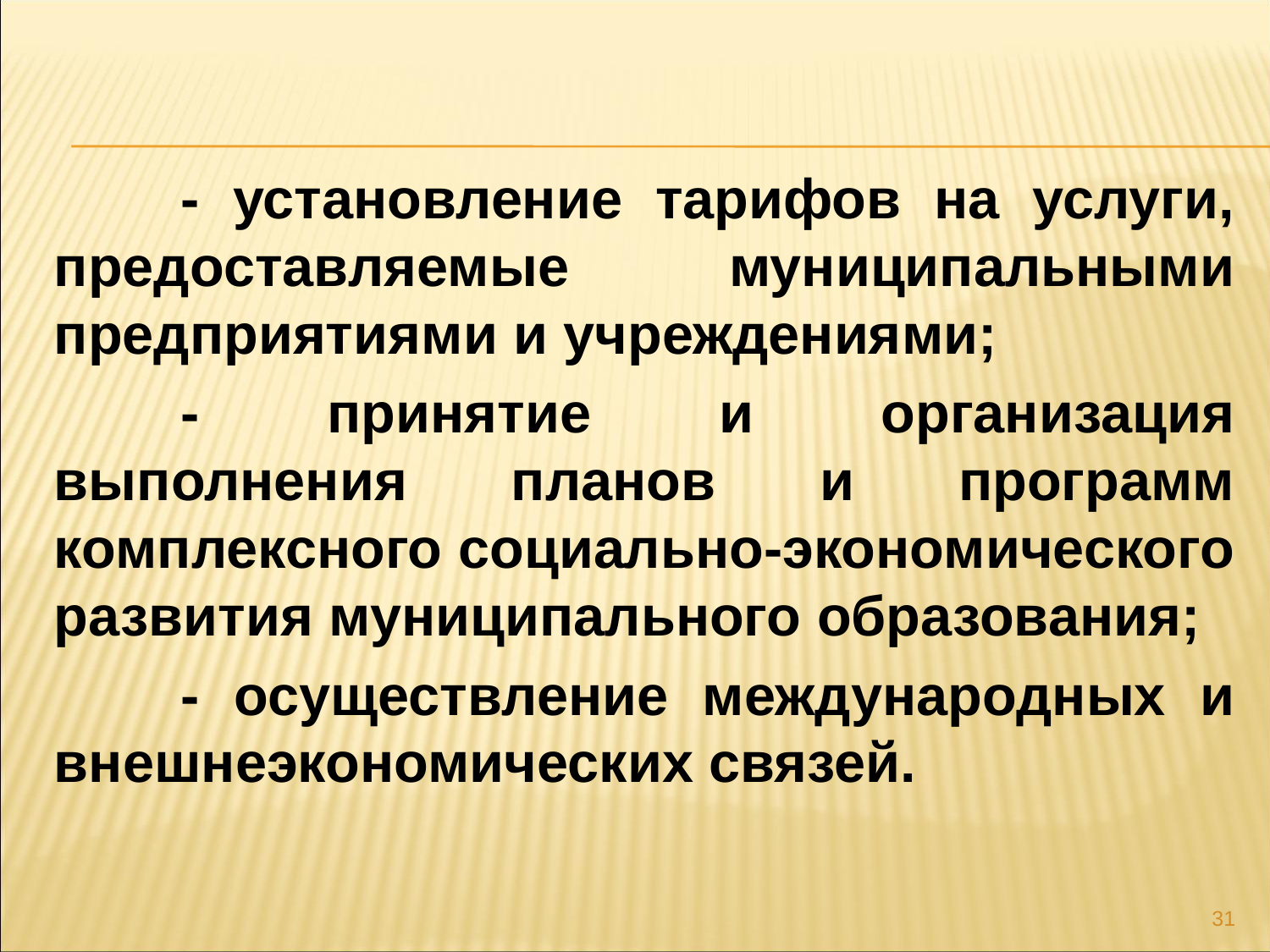

- установление тарифов на услуги, предоставляемые муниципальными предприятиями и учреждениями;
	- принятие и организация выполнения планов и программ комплексного социально-экономического развития муниципального образования;
	- осуществление международных и внешнеэкономических связей.

31